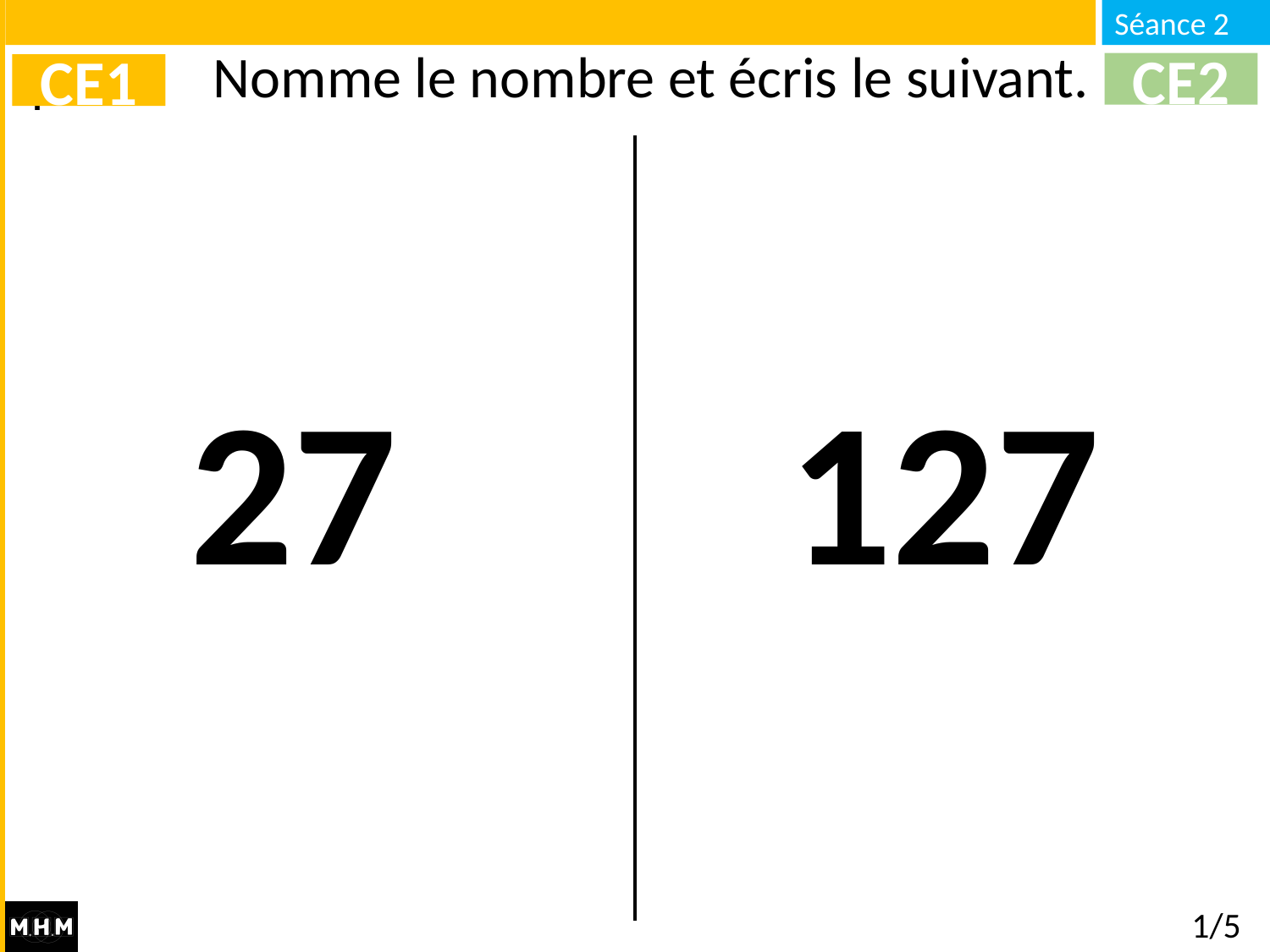

# Nomme le nombre et écris le suivant.
CE2
CE1
27
127
1/5